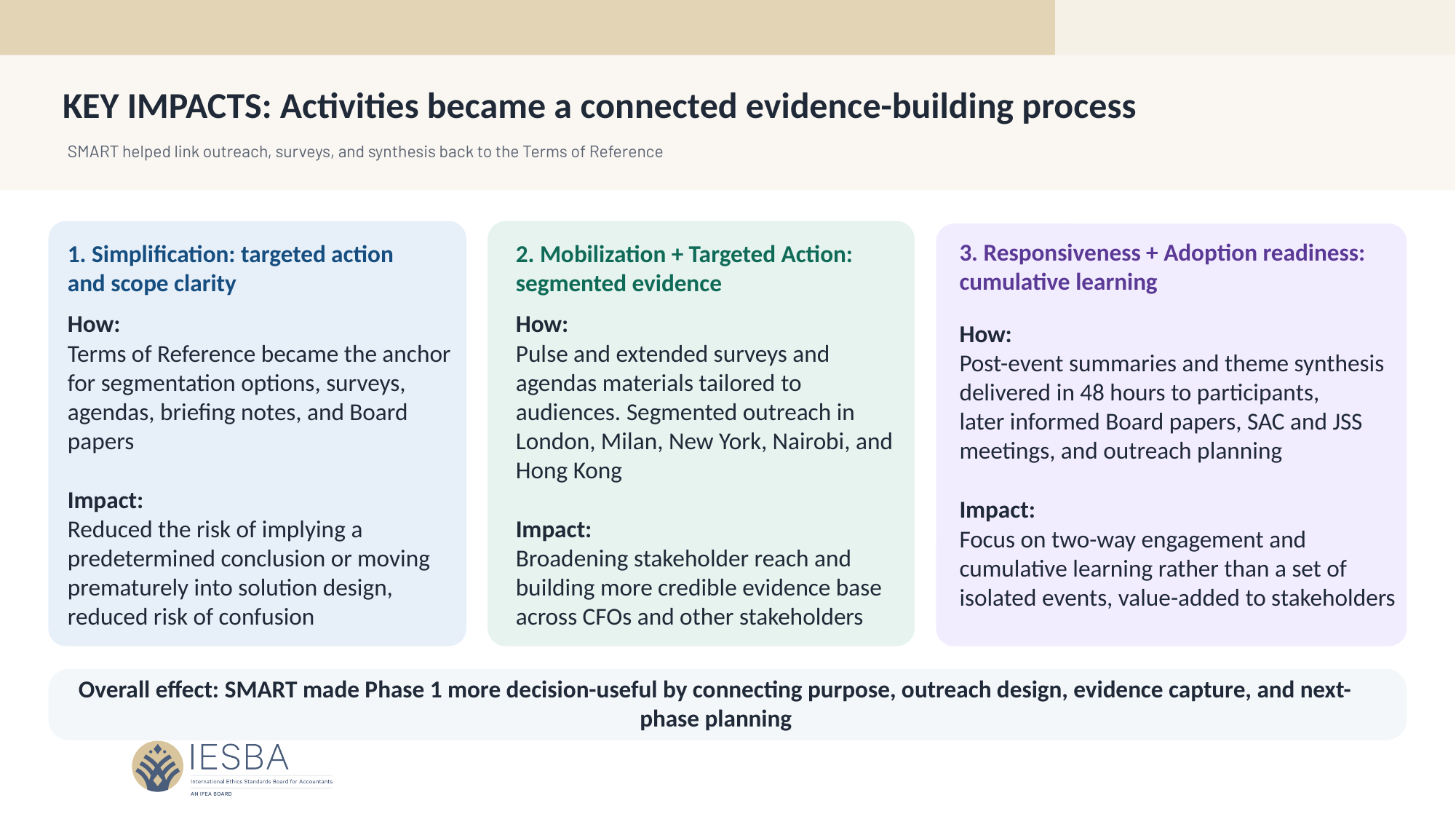

KEY IMPACTS: Activities became a connected evidence-building process
SMART helped link outreach, surveys, and synthesis back to the Terms of Reference

3. Responsiveness + Adoption readiness: cumulative learning
1. Simplification: targeted action and scope clarity
2. Mobilization + Targeted Action: segmented evidence
How:
Terms of Reference became the anchor for segmentation options, surveys, agendas, briefing notes, and Board papers

Impact:
Reduced the risk of implying a predetermined conclusion or moving prematurely into solution design, reduced risk of confusion
How:
Pulse and extended surveys and agendas materials tailored to audiences. Segmented outreach in London, Milan, New York, Nairobi, and Hong Kong

Impact:
Broadening stakeholder reach and building more credible evidence base across CFOs and other stakeholders
How:
Post-event summaries and theme synthesis delivered in 48 hours to participants, later informed Board papers, SAC and JSS meetings, and outreach planning

Impact:
Focus on two-way engagement and cumulative learning rather than a set of isolated events, value-added to stakeholders

Overall effect: SMART made Phase 1 more decision-useful by connecting purpose, outreach design, evidence capture, and next-phase planning